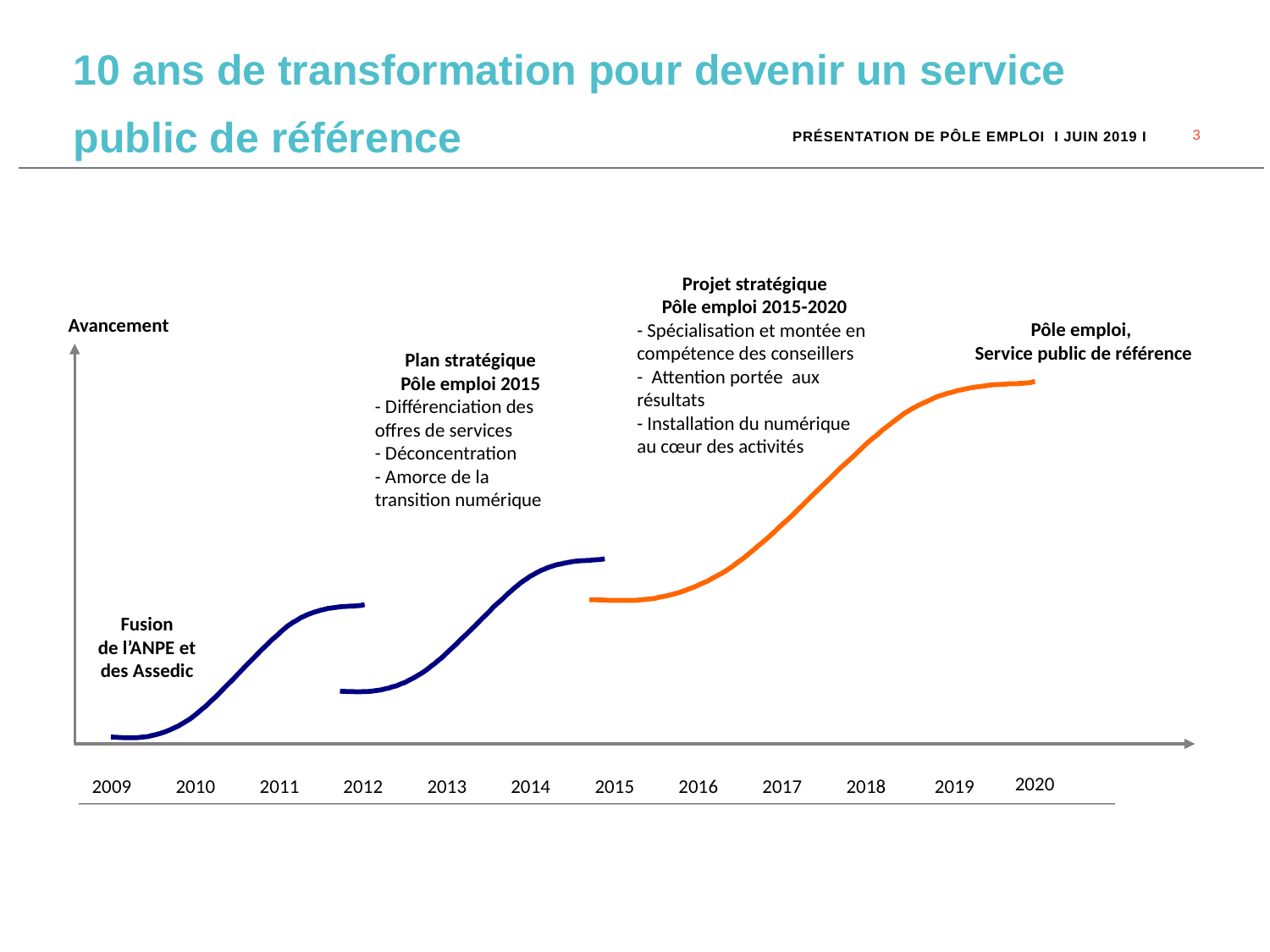

10 ans de transformation pour devenir un service public de référence
3
PRÉSENTATION DE PÔLE EMPLOI  I JUIN 2019 I
Projet stratégique
Pôle emploi 2015-2020
- Spécialisation et montée en compétence des conseillers
-  Attention portée  aux résultats
- Installation du numérique au cœur des activités
Avancement
Pôle emploi,
Service public de référence

Plan stratégique
Pôle emploi 2015
- Différenciation des
offres de services
- Déconcentration
- Amorce de la
transition numérique

Fusion
de l’ANPE et
des Assedic
2020
2009
2010
2011
2012
2013
2014
2015
2016
2017
2018
2019